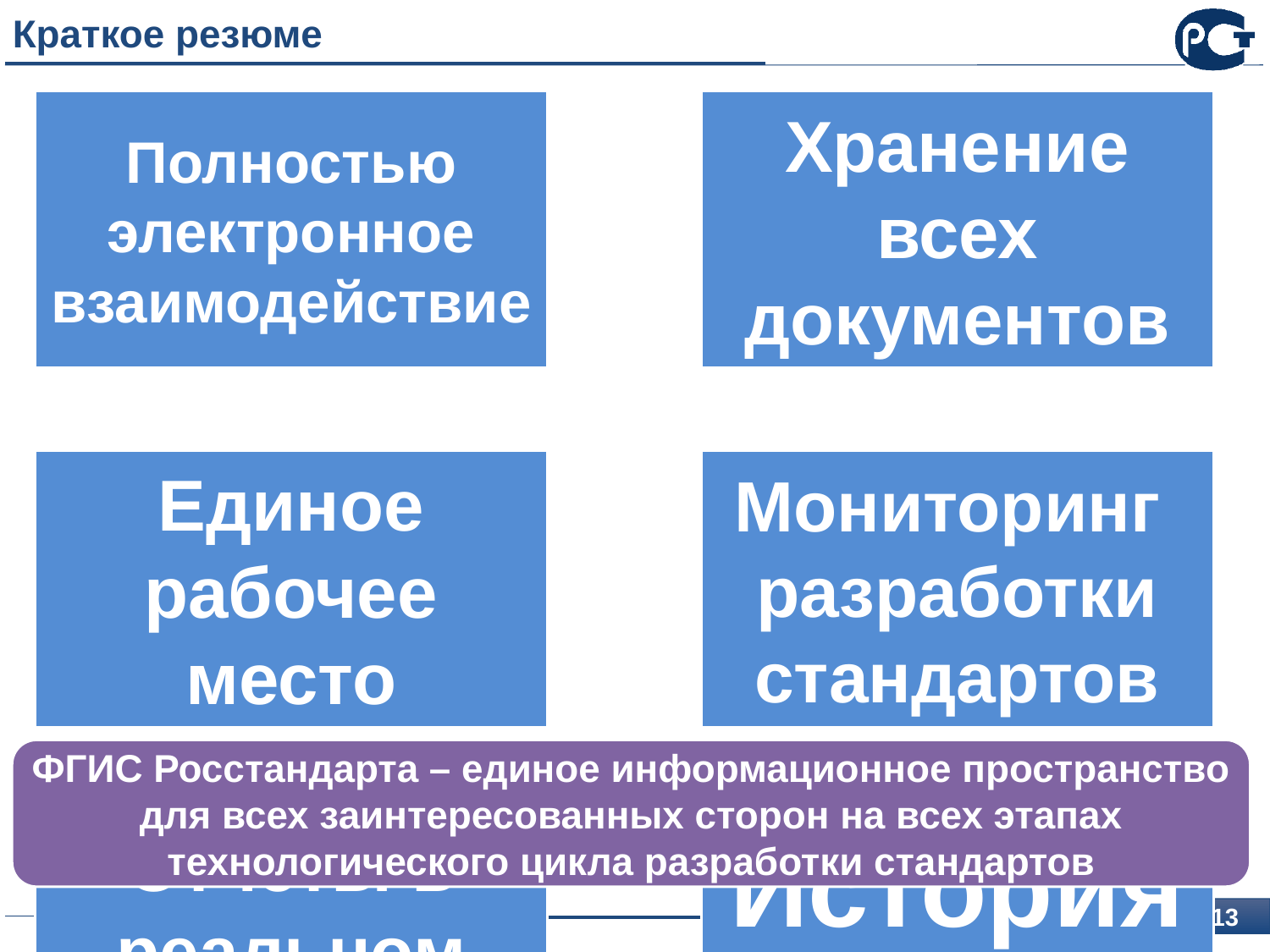

# Краткое резюме
Полностью электронное взаимодействие
Единое рабочее место
Мониторинг  разработки стандартов
Хранение всех документов
ФГИС Росстандарта – единое информационное пространство для всех заинтересованных сторон на всех этапах технологического цикла разработки стандартов
13